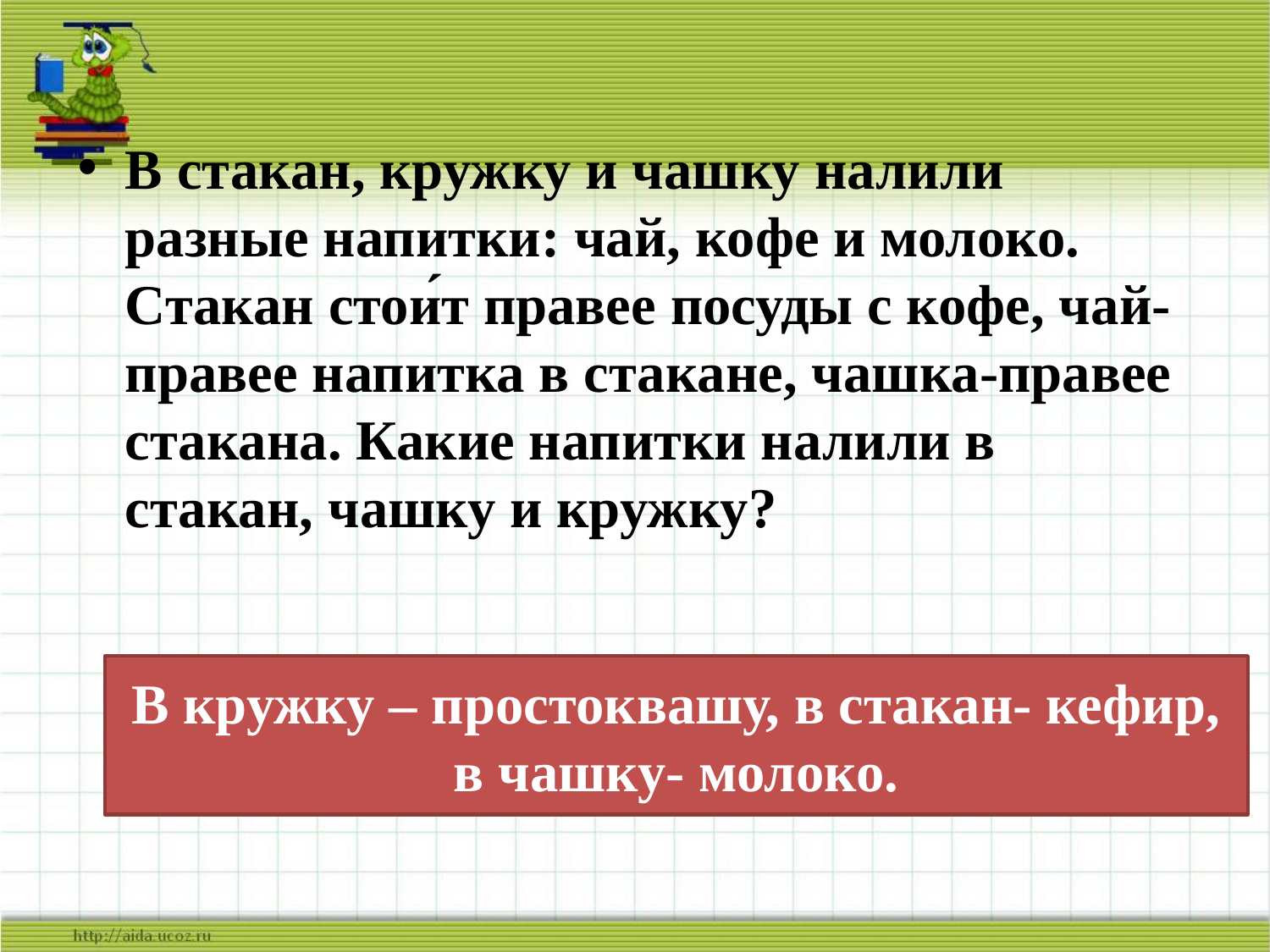

В стакан, кружку и чашку налили разные напитки: чай, кофе и молоко. Стакан стои́т правее посуды с кофе, чай-правее напитка в стакане, чашка-правее стакана. Какие напитки налили в стакан, чашку и кружку?

# В кружку – простоквашу, в стакан- кефир, в чашку- молоко.